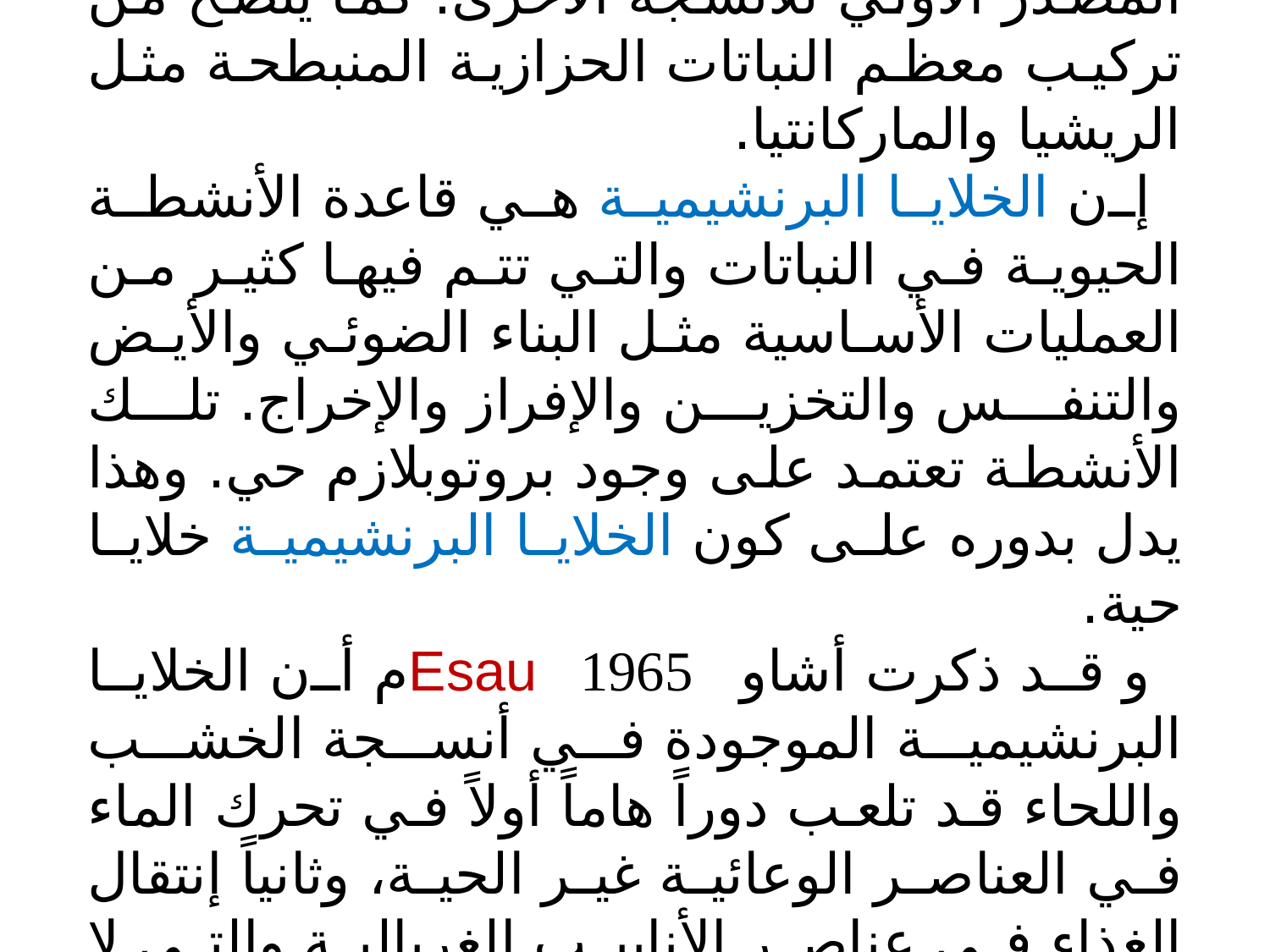

برنشيمية. كما أنه من الناحية التطورية تعتبر المصدر الأولي للأنسجة الأخرى. كما يتضح من تركيب معظم النباتات الحزازية المنبطحة مثل الريشيا والماركانتيا.
إن الخلايا البرنشيمية هي قاعدة الأنشطة الحيوية في النباتات والتي تتم فيها كثير من العمليات الأساسية مثل البناء الضوئي والأيض والتنفس والتخزين والإفراز والإخراج. تلك الأنشطة تعتمد على وجود بروتوبلازم حي. وهذا يدل بدوره على كون الخلايا البرنشيمية خلايا حية.
و قد ذكرت أشاو Esau 1965م أن الخلايا البرنشيمية الموجودة في أنسجة الخشب واللحاء قد تلعب دوراً هاماً أولاً في تحرك الماء في العناصر الوعائية غير الحية، وثانياً إنتقال الغذاء في عناصر الأنابيب الغربالية والتي لا تحتوي على نواة مميزة في بروتوبلازمها.